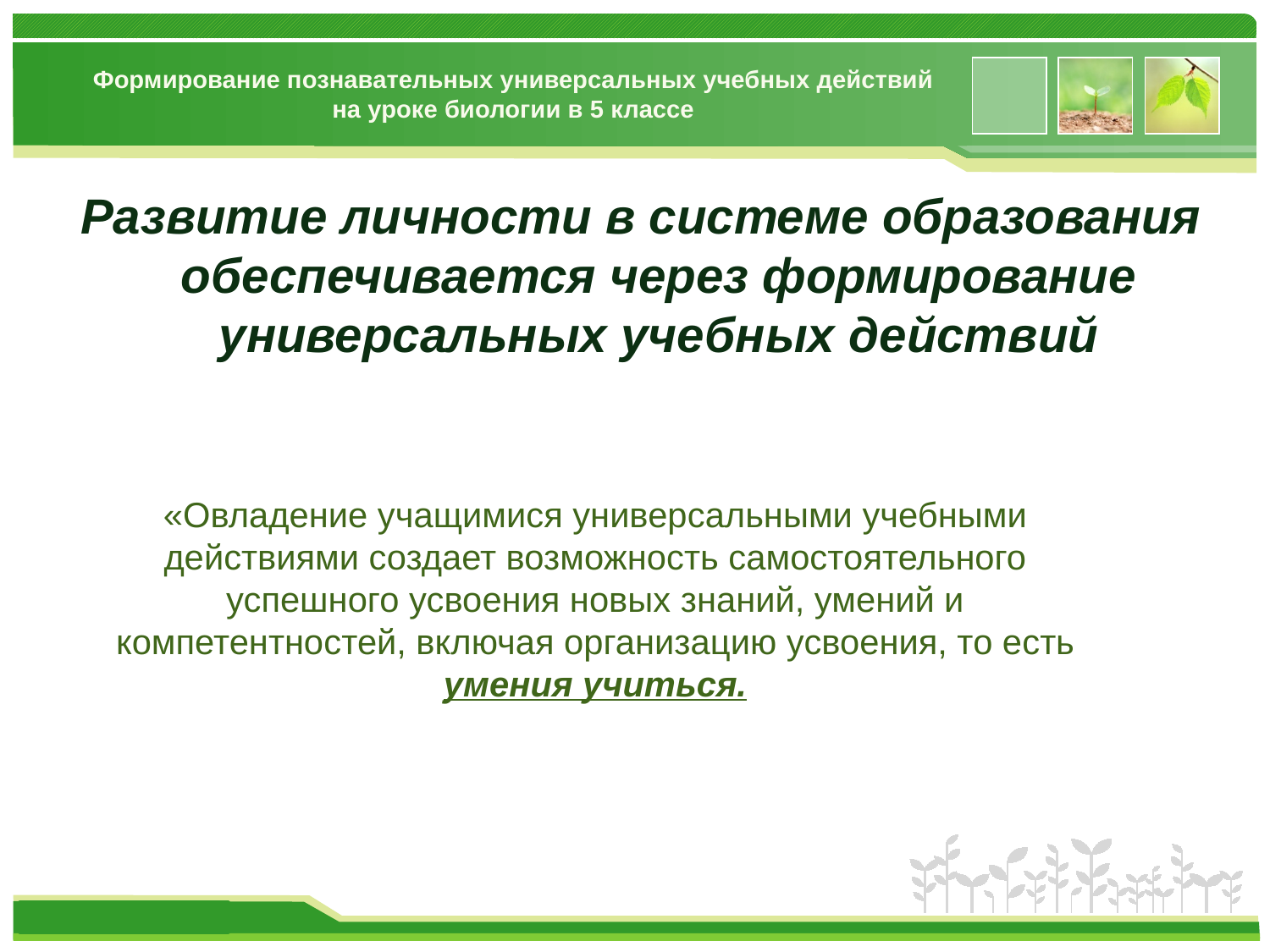

# Формирование познавательных универсальных учебных действий на уроке биологии в 5 классе
 Развитие личности в системе образования обеспечивается через формирование универсальных учебных действий

«Овладение учащимися универсальными учебными действиями создает возможность самостоятельного успешного усвоения новых знаний, умений и компетентностей, включая организацию усвоения, то есть умения учиться.